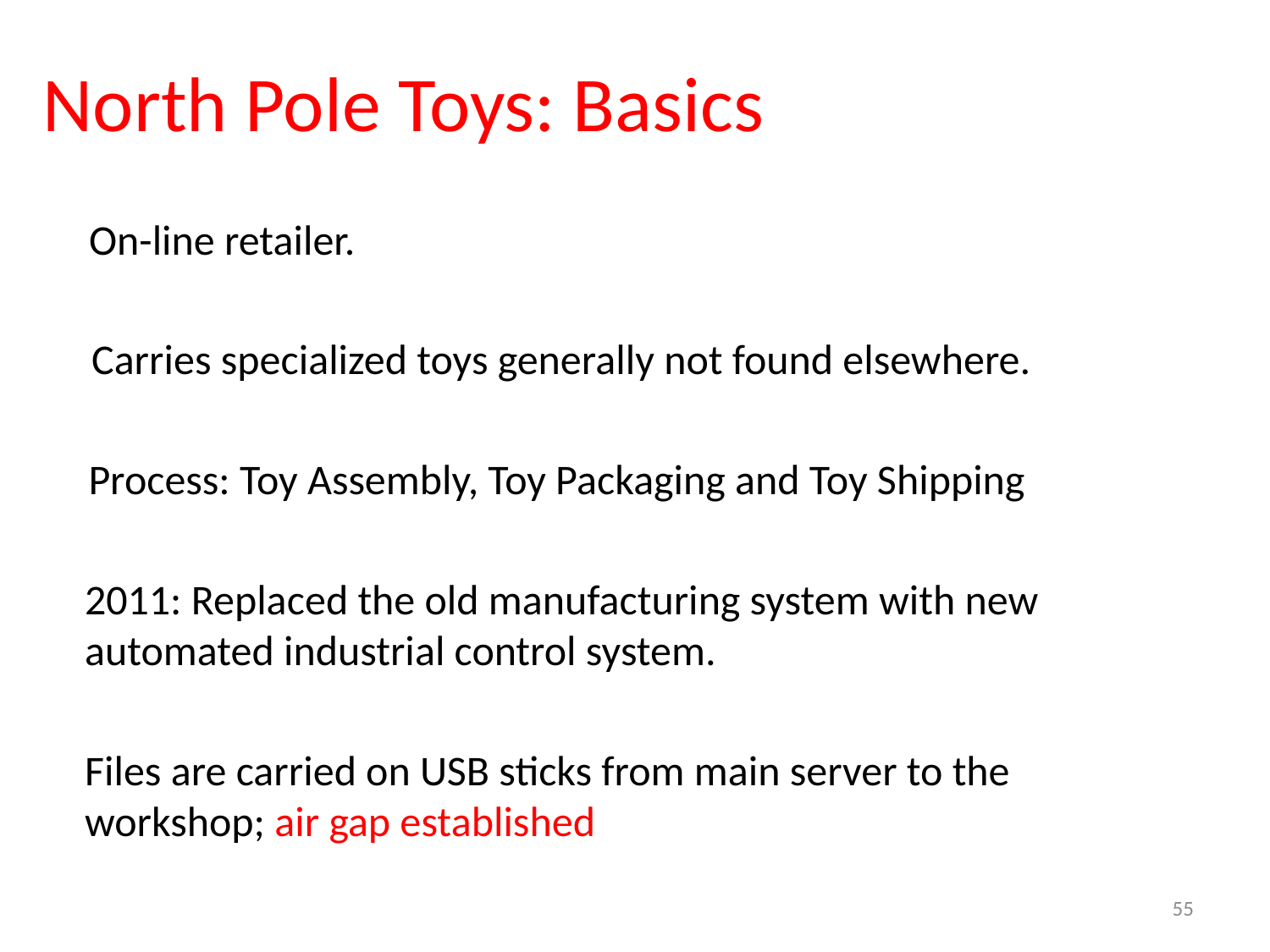

# North Pole Toys: Basics
On-line retailer.
Carries specialized toys generally not found elsewhere.
Process: Toy Assembly, Toy Packaging and Toy Shipping
2011: Replaced the old manufacturing system with new automated industrial control system.
Files are carried on USB sticks from main server to the workshop; air gap established
55